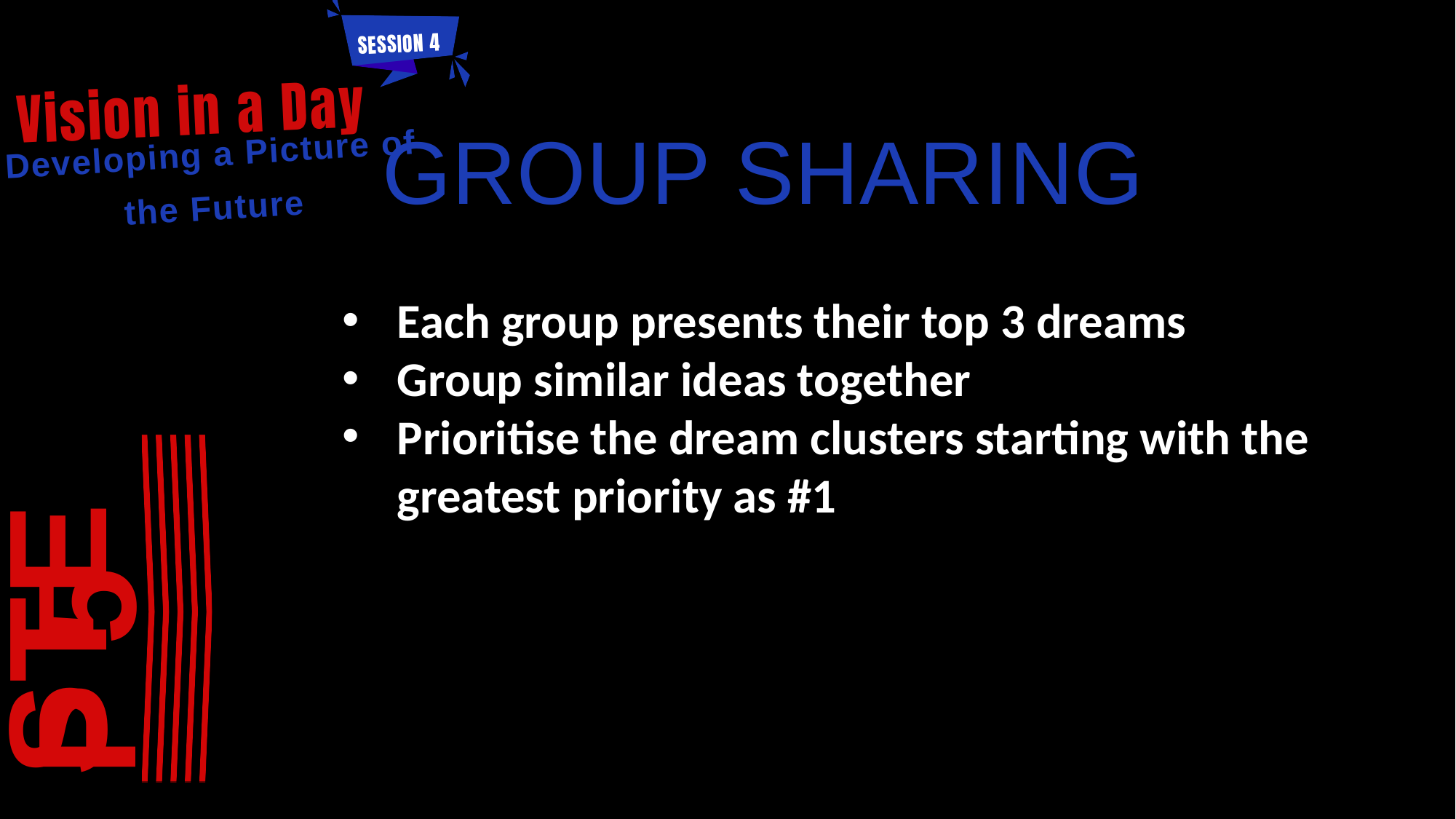

SESSION 4
Vision in a Day
Developing a Picture of the Future
GETTING FROM HERE TO THERE
GROUP SHARING
Each group presents their top 3 dreams
Group similar ideas together
Prioritise the dream clusters starting with the greatest priority as #1

STEP 5

STEP 6